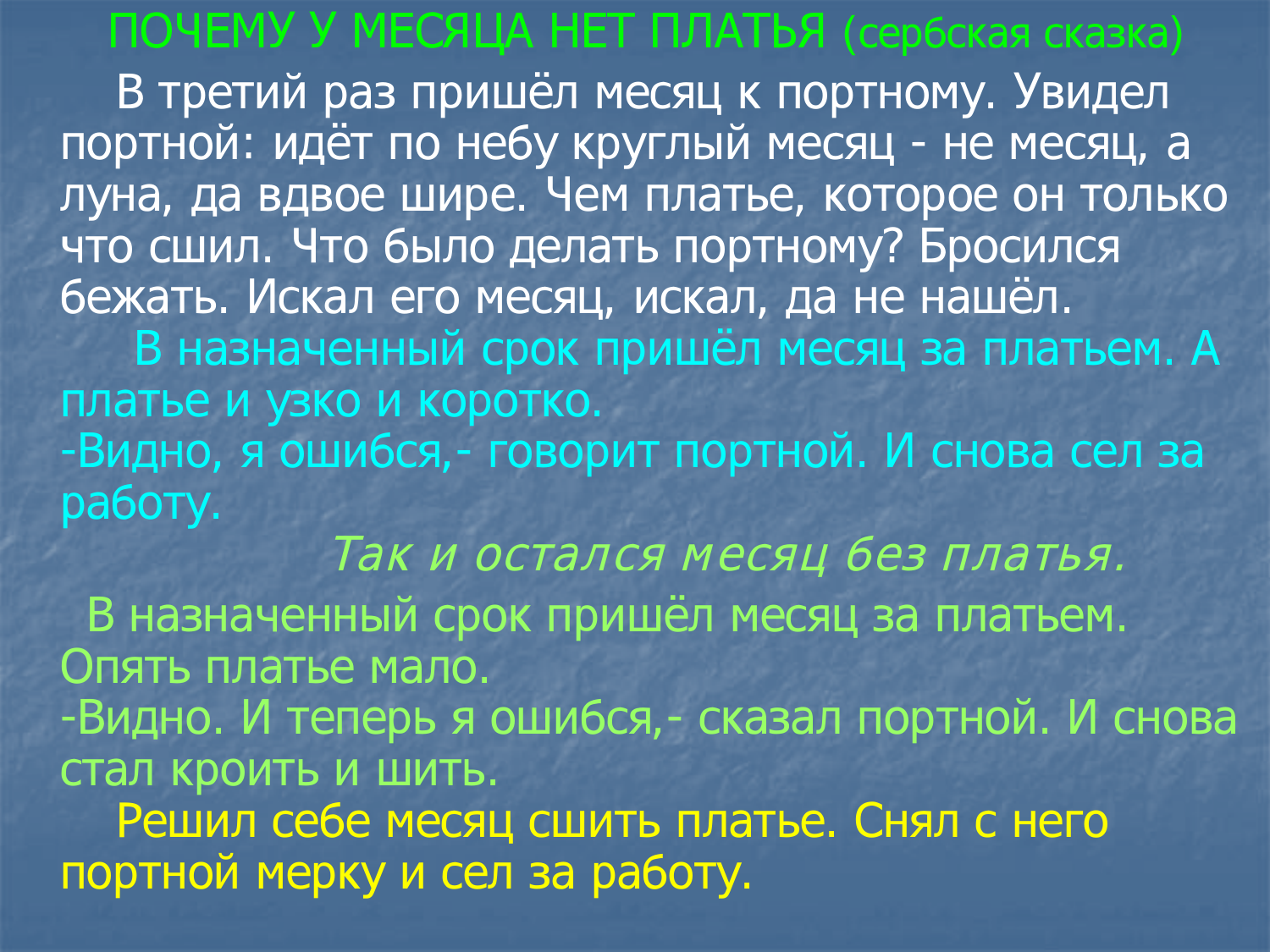

ПОЧЕМУ У МЕСЯЦА НЕТ ПЛАТЬЯ (сербская сказка)
       В третий раз пришёл месяц к портному. Увидел портной: идёт по небу круглый месяц - не месяц, а луна, да вдвое шире. Чем платье, которое он только что сшил. Что было делать портному? Бросился бежать. Искал его месяц, искал, да не нашёл.
     В назначенный срок пришёл месяц за платьем. А платье и узко и коротко.
-Видно, я ошибся,- говорит портной. И снова сел за работу.
                  Так и остался месяц без платья.
     В назначенный срок пришёл месяц за платьем. Опять платье мало.
-Видно. И теперь я ошибся,- сказал портной. И снова стал кроить и шить.
    Решил себе месяц сшить платье. Снял с него портной мерку и сел за работу.
#